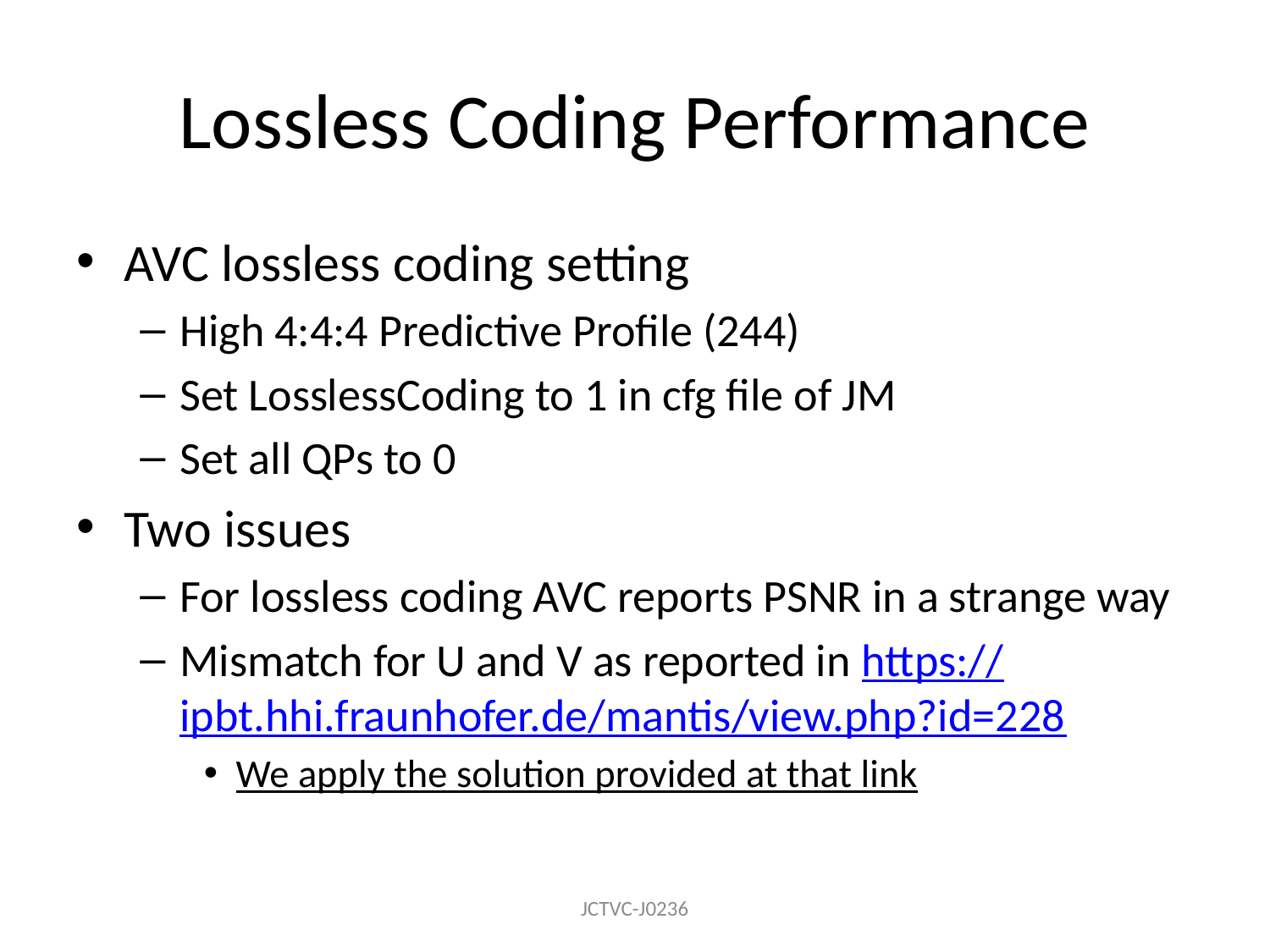

# Lossless Coding Performance
AVC lossless coding setting
High 4:4:4 Predictive Profile (244)
Set LosslessCoding to 1 in cfg file of JM
Set all QPs to 0
Two issues
For lossless coding AVC reports PSNR in a strange way
Mismatch for U and V as reported in https://ipbt.hhi.fraunhofer.de/mantis/view.php?id=228
We apply the solution provided at that link
JCTVC-J0236